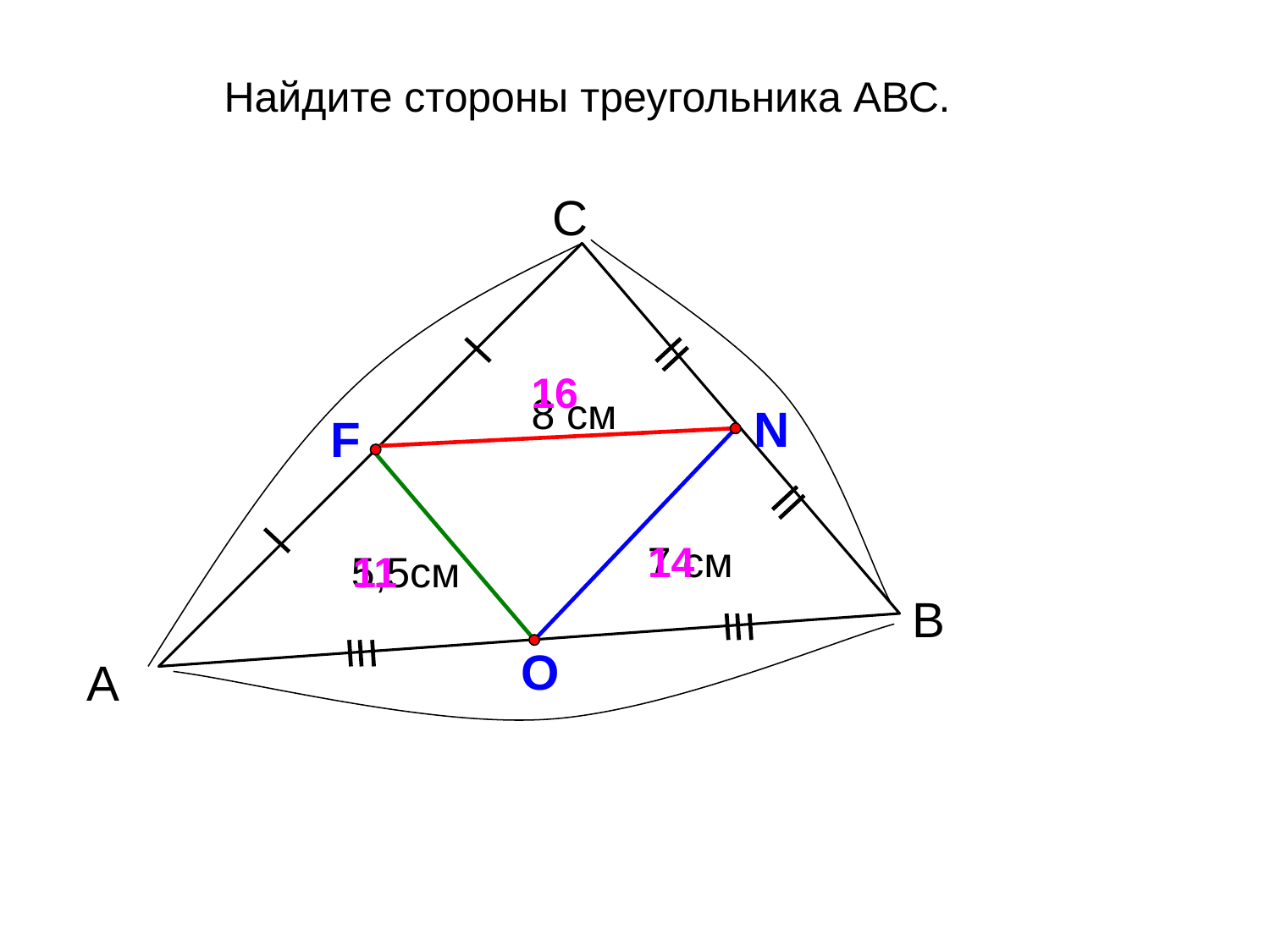

Найдите стороны треугольника АВС.
С

16
8 см
N
F

7 см
14
5,5см
11
В

O

А